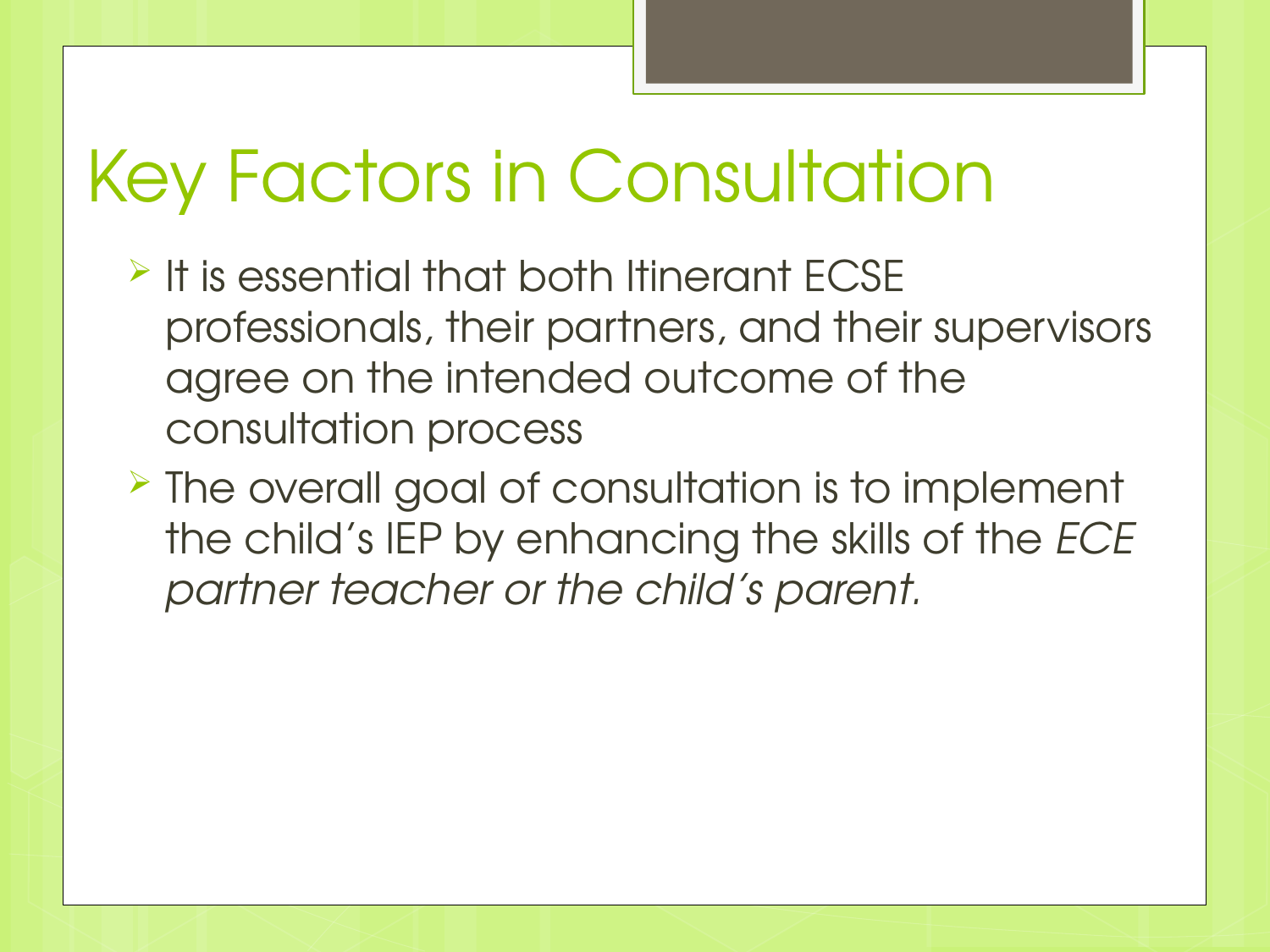

# Key Factors in Consultation
It is essential that both Itinerant ECSE professionals, their partners, and their supervisors agree on the intended outcome of the consultation process
The overall goal of consultation is to implement the child’s IEP by enhancing the skills of the ECE partner teacher or the child’s parent.